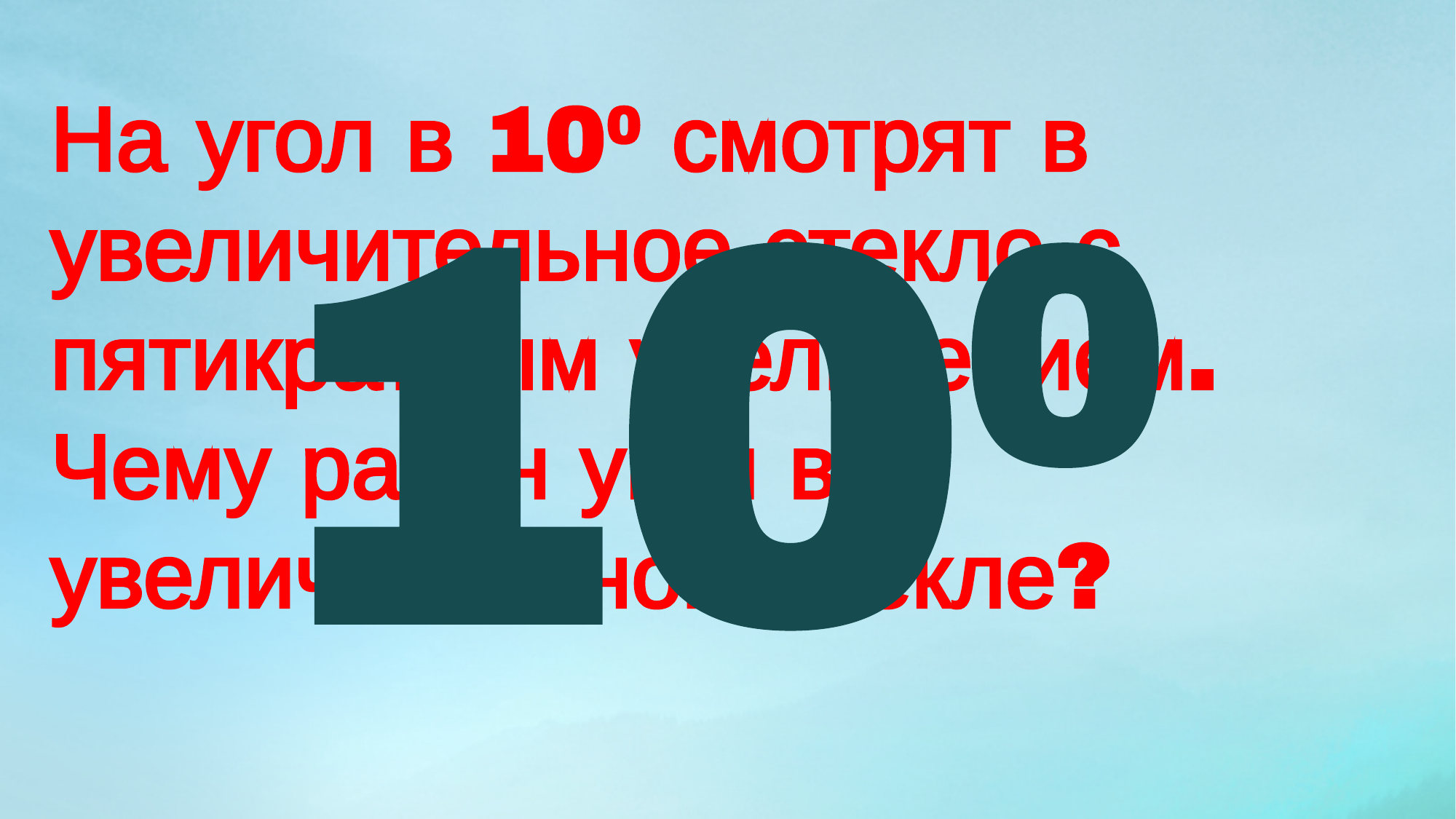

На угол в 100 смотрят в увеличительное стекло с пятикратным увеличением. Чему равен угол в увеличительном стекле?
100